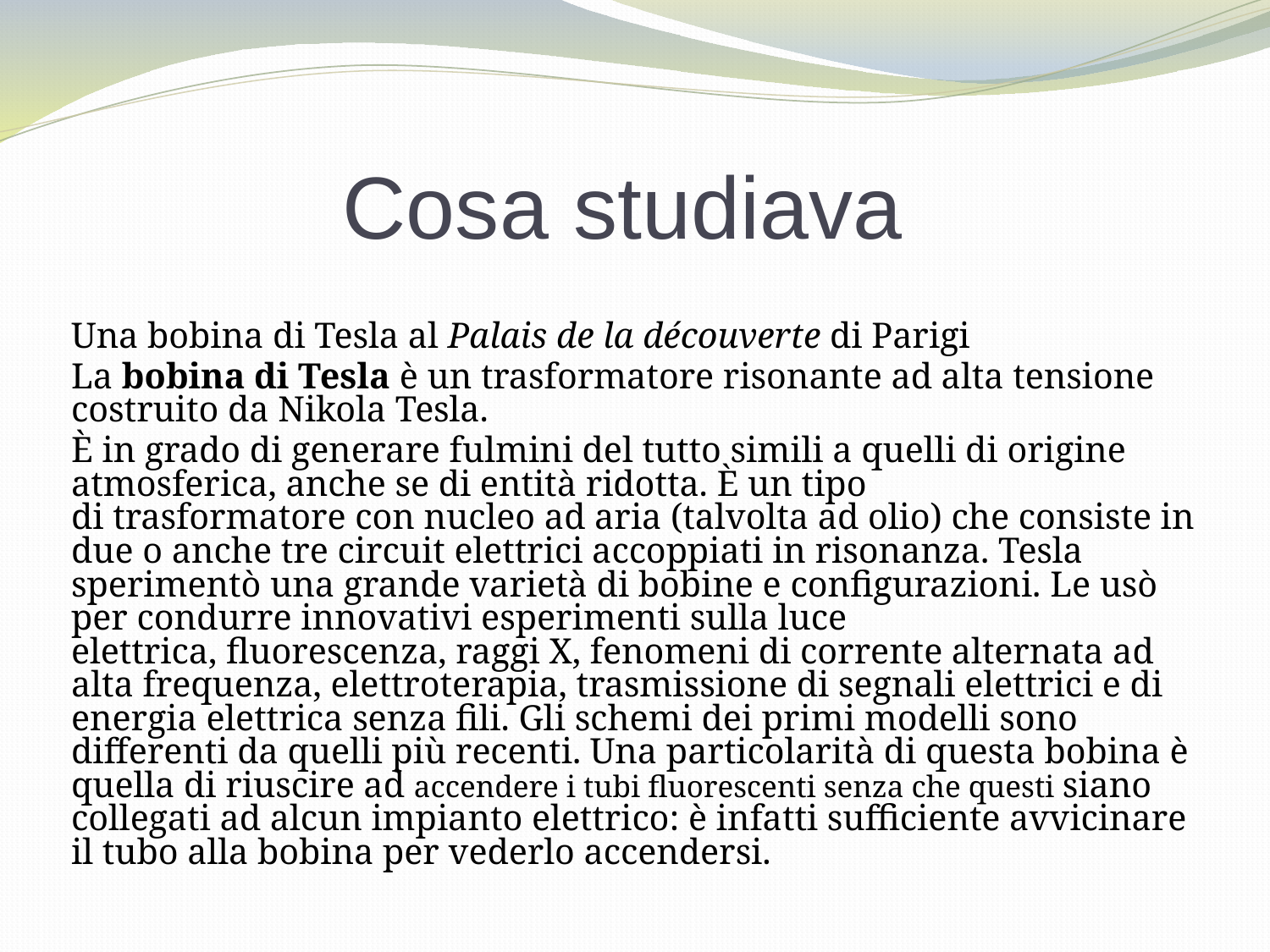

# Cosa studiava

Una bobina di Tesla al Palais de la découverte di Parigi
La bobina di Tesla è un trasformatore risonante ad alta tensione costruito da Nikola Tesla.
È in grado di generare fulmini del tutto simili a quelli di origine atmosferica, anche se di entità ridotta. È un tipo di trasformatore con nucleo ad aria (talvolta ad olio) che consiste in due o anche tre circuit elettrici accoppiati in risonanza. Tesla sperimentò una grande varietà di bobine e configurazioni. Le usò per condurre innovativi esperimenti sulla luce elettrica, fluorescenza, raggi X, fenomeni di corrente alternata ad alta frequenza, elettroterapia, trasmissione di segnali elettrici e di energia elettrica senza fili. Gli schemi dei primi modelli sono differenti da quelli più recenti. Una particolarità di questa bobina è quella di riuscire ad accendere i tubi fluorescenti senza che questi siano collegati ad alcun impianto elettrico: è infatti sufficiente avvicinare il tubo alla bobina per vederlo accendersi.